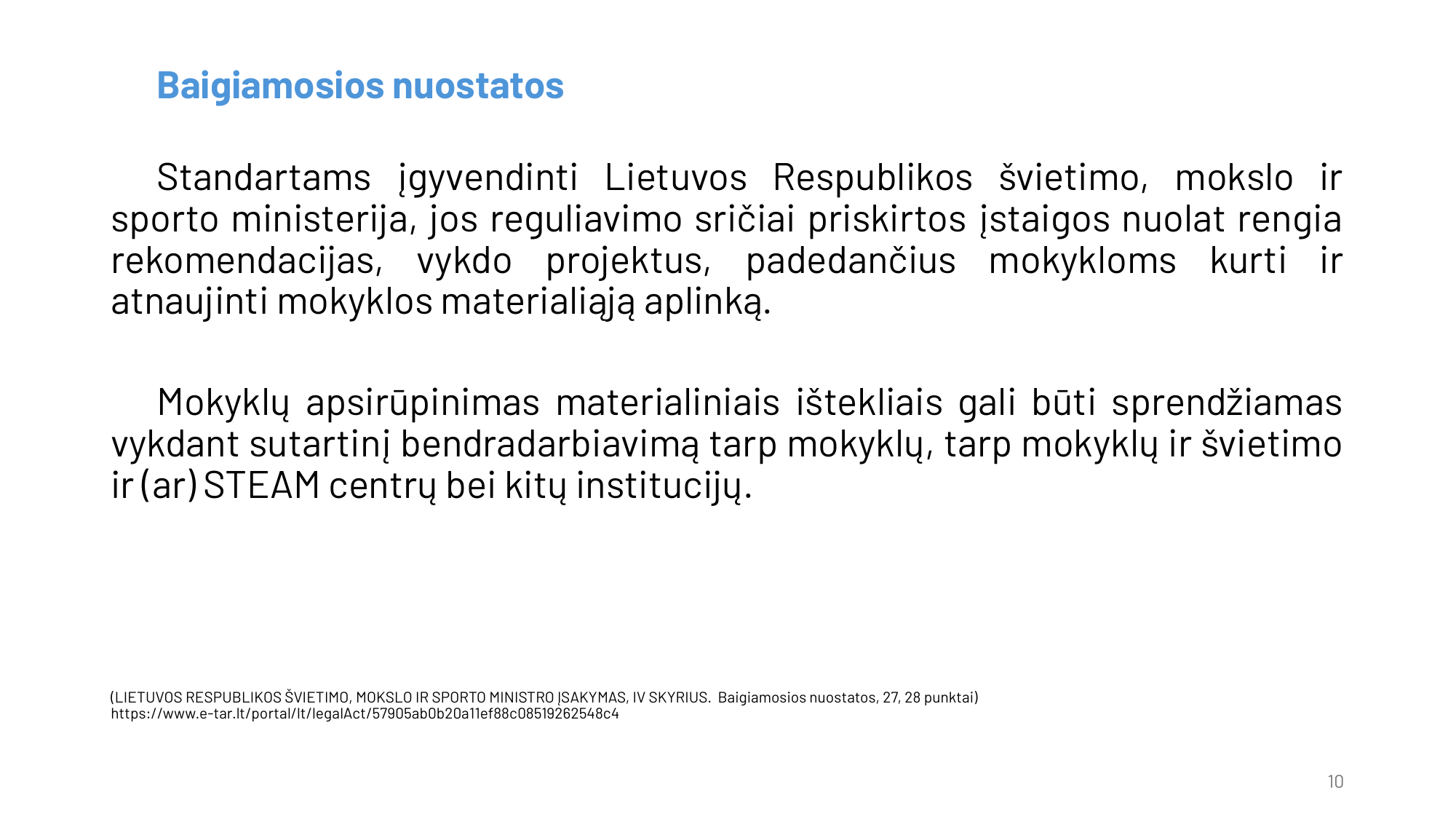

Baigiamosios nuostatos

Standartams įgyvendinti Lietuvos Respublikos švietimo, mokslo ir sporto ministerija, jos reguliavimo sričiai priskirtos įstaigos nuolat rengia rekomendacijas, vykdo projektus, padedančius mokykloms kurti ir atnaujinti mokyklos materialiąją aplinką.

Mokyklų apsirūpinimas materialiniais ištekliais gali būti sprendžiamas vykdant sutartinį bendradarbiavimą tarp mokyklų, tarp mokyklų ir švietimo ir (ar) STEAM centrų bei kitų institucijų.

(LIETUVOS RESPUBLIKOS ŠVIETIMO, MOKSLO IR SPORTO MINISTRO ĮSAKYMAS, IV SKYRIUS.  Baigiamosios nuostatos, 27, 28 punktai)
https://www.e-tar.lt/portal/lt/legalAct/57905ab0b20a11ef88c08519262548c4

10